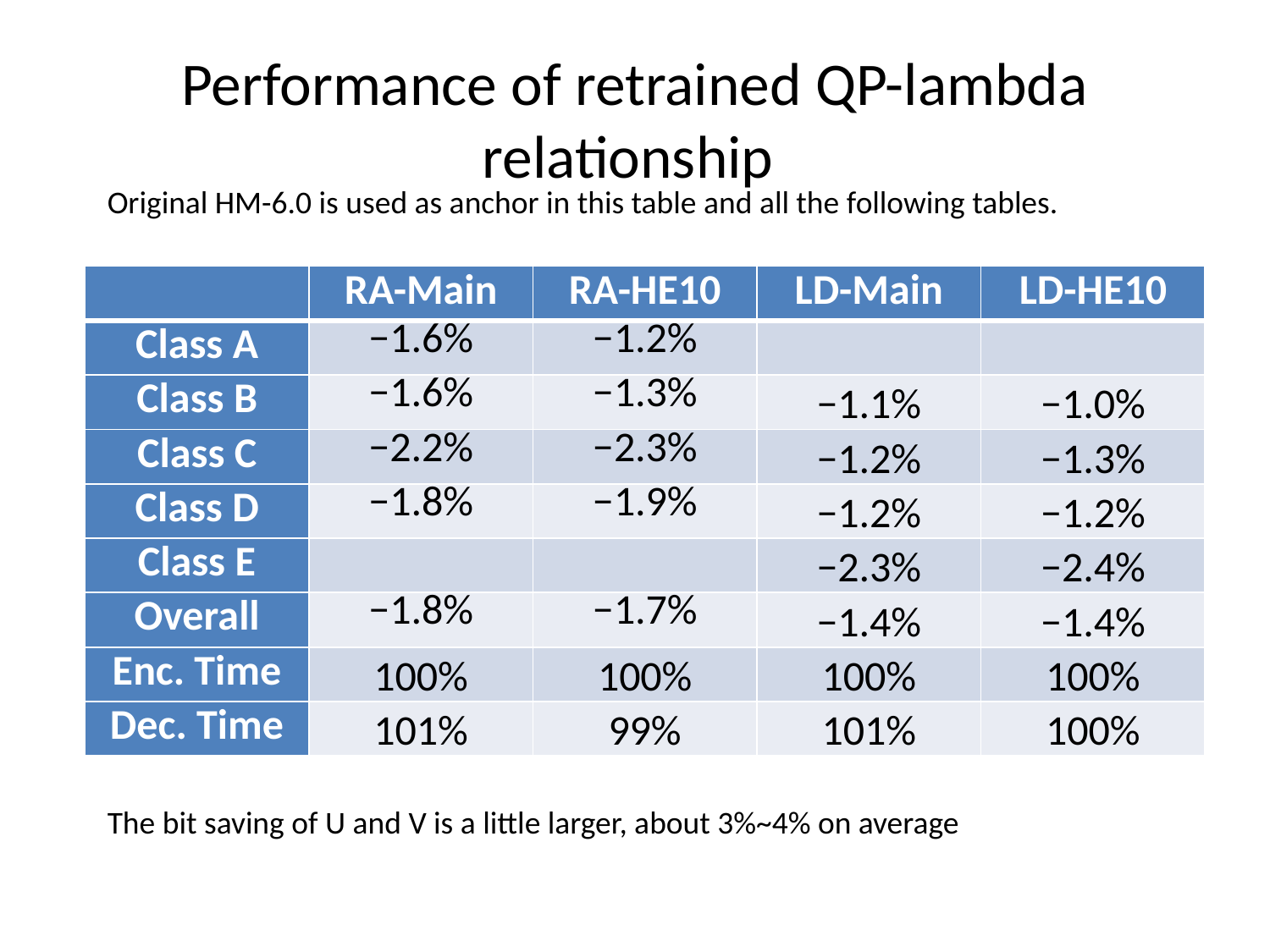

# Performance of retrained QP-lambda relationship
Original HM-6.0 is used as anchor in this table and all the following tables.
|  | RA-Main | RA-HE10 | LD-Main | LD-HE10 |
| --- | --- | --- | --- | --- |
| Class A | −1.6% | −1.2% |  |  |
| Class B | −1.6% | −1.3% | −1.1% | −1.0% |
| Class C | −2.2% | −2.3% | −1.2% | −1.3% |
| Class D | −1.8% | −1.9% | −1.2% | −1.2% |
| Class E |  |  | −2.3% | −2.4% |
| Overall | −1.8% | −1.7% | −1.4% | −1.4% |
| Enc. Time | 100% | 100% | 100% | 100% |
| Dec. Time | 101% | 99% | 101% | 100% |
The bit saving of U and V is a little larger, about 3%~4% on average